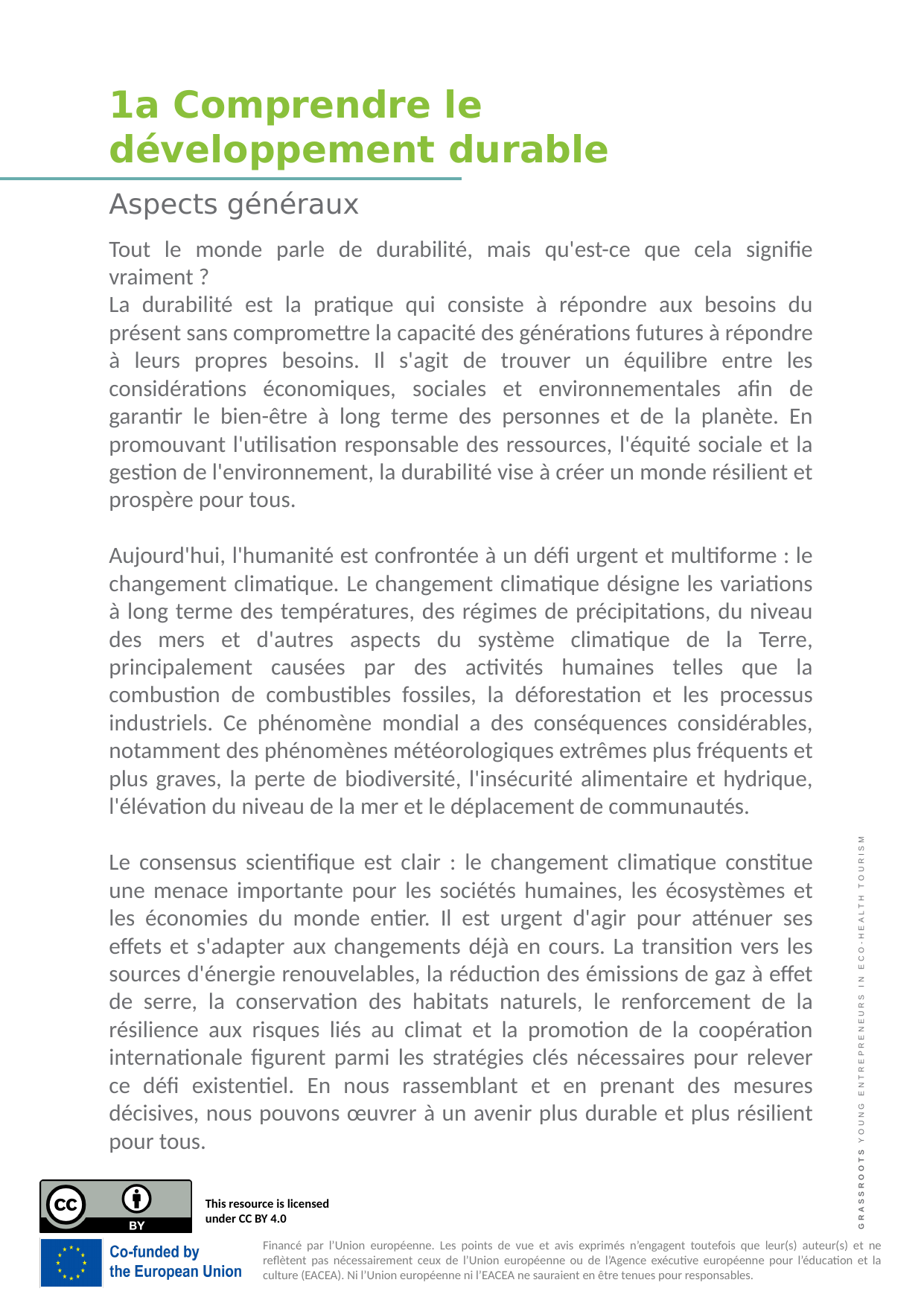

1a Comprendre le développement durable
Aspects généraux
Tout le monde parle de durabilité, mais qu'est-ce que cela signifie vraiment ?
La durabilité est la pratique qui consiste à répondre aux besoins du présent sans compromettre la capacité des générations futures à répondre à leurs propres besoins. Il s'agit de trouver un équilibre entre les considérations économiques, sociales et environnementales afin de garantir le bien-être à long terme des personnes et de la planète. En promouvant l'utilisation responsable des ressources, l'équité sociale et la gestion de l'environnement, la durabilité vise à créer un monde résilient et prospère pour tous.

Aujourd'hui, l'humanité est confrontée à un défi urgent et multiforme : le changement climatique. Le changement climatique désigne les variations à long terme des températures, des régimes de précipitations, du niveau des mers et d'autres aspects du système climatique de la Terre, principalement causées par des activités humaines telles que la combustion de combustibles fossiles, la déforestation et les processus industriels. Ce phénomène mondial a des conséquences considérables, notamment des phénomènes météorologiques extrêmes plus fréquents et plus graves, la perte de biodiversité, l'insécurité alimentaire et hydrique, l'élévation du niveau de la mer et le déplacement de communautés.

Le consensus scientifique est clair : le changement climatique constitue une menace importante pour les sociétés humaines, les écosystèmes et les économies du monde entier. Il est urgent d'agir pour atténuer ses effets et s'adapter aux changements déjà en cours. La transition vers les sources d'énergie renouvelables, la réduction des émissions de gaz à effet de serre, la conservation des habitats naturels, le renforcement de la résilience aux risques liés au climat et la promotion de la coopération internationale figurent parmi les stratégies clés nécessaires pour relever ce défi existentiel. En nous rassemblant et en prenant des mesures décisives, nous pouvons œuvrer à un avenir plus durable et plus résilient pour tous.

Financé par l’Union européenne. Les points de vue et avis exprimés n’engagent toutefois que leur(s) auteur(s) et ne reflètent pas nécessairement ceux de l’Union européenne ou de l’Agence exécutive européenne pour l’éducation et la culture (EACEA). Ni l’Union européenne ni l’EACEA ne sauraient en être tenues pour responsables.